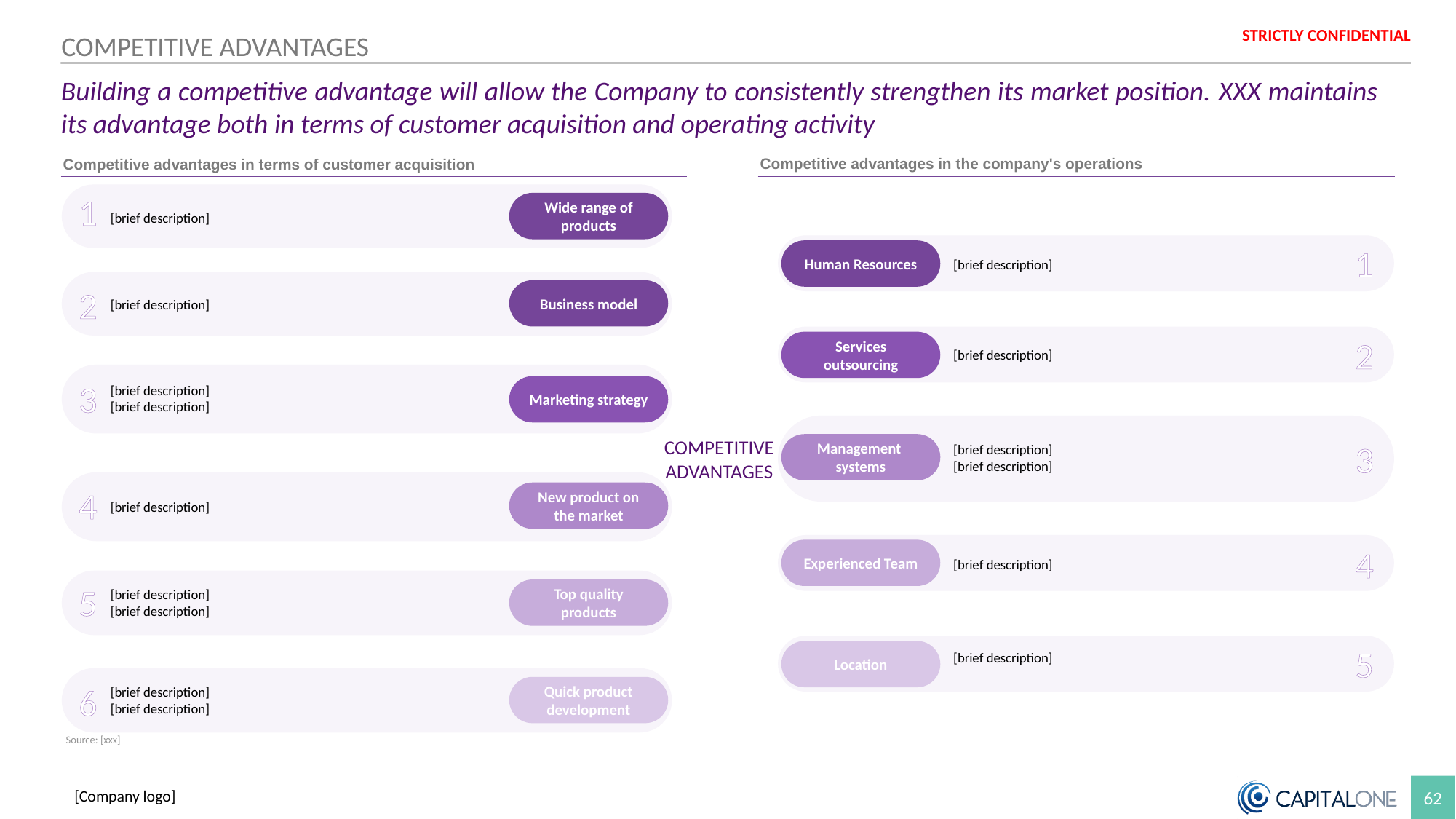

Colour palette

COMPETITIVE ADVANTAGES
Building a competitive advantage will allow the Company to consistently strengthen its market position. XXX maintains its advantage both in terms of customer acquisition and operating activity

Competitive advantages in the company's operations
Competitive advantages in terms of customer acquisition
1

Wide range of products
[brief description]
1

Human Resources
[brief description]

2
Business model
[brief description]

2
Services outsourcing
[brief description]

3
[brief description]
[brief description]
Marketing strategy

3
Management  systems
[brief description]
[brief description]
COMPETITIVE ADVANTAGES

4
New product on the market
[brief description]

4
Experienced Team
[brief description]

5
Top quality products
[brief description]
[brief description]
5

Location
[brief description]

6
Quick product development
[brief description]
[brief description]
Source: [xxx]